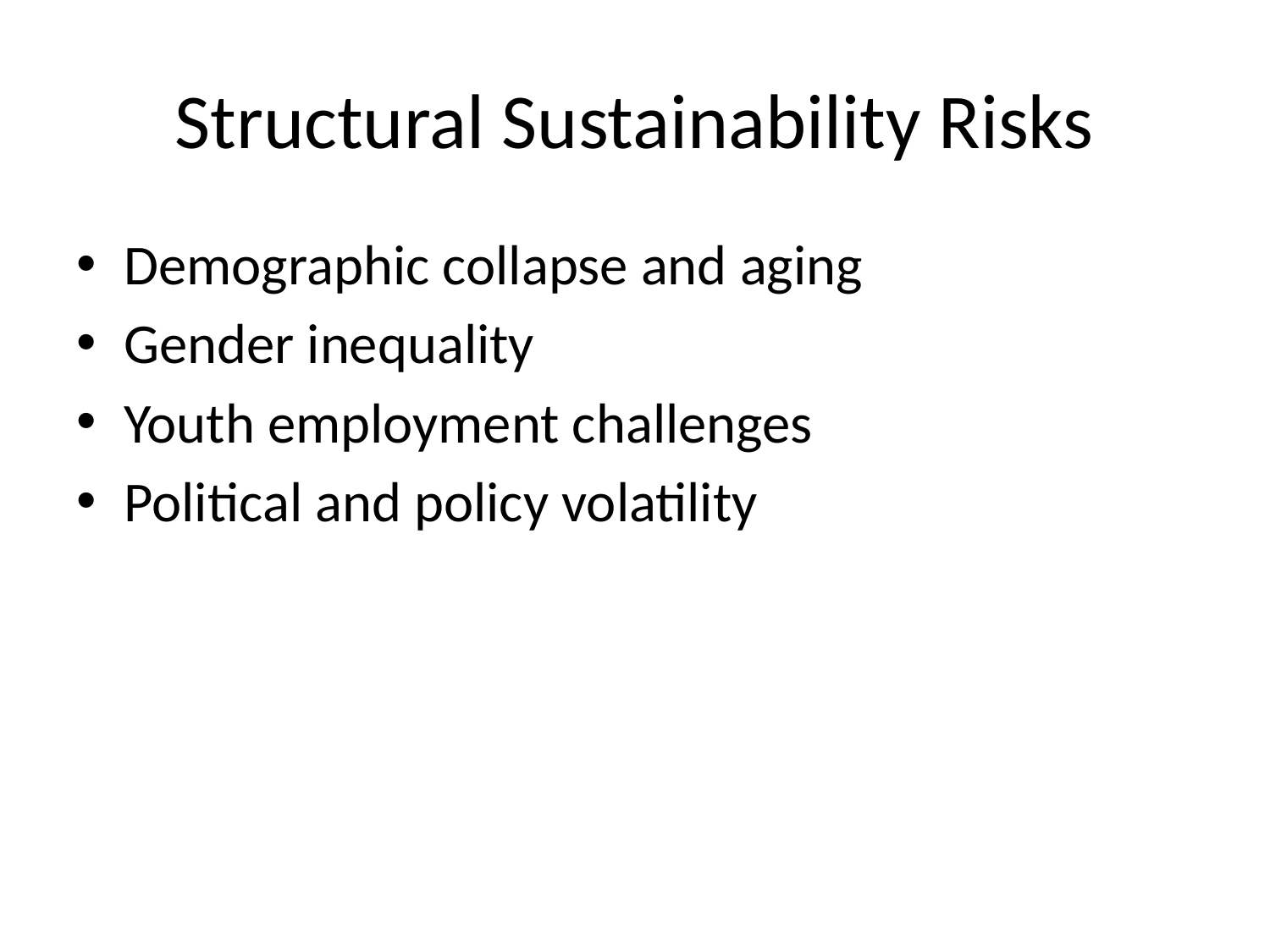

# Structural Sustainability Risks
Demographic collapse and aging
Gender inequality
Youth employment challenges
Political and policy volatility